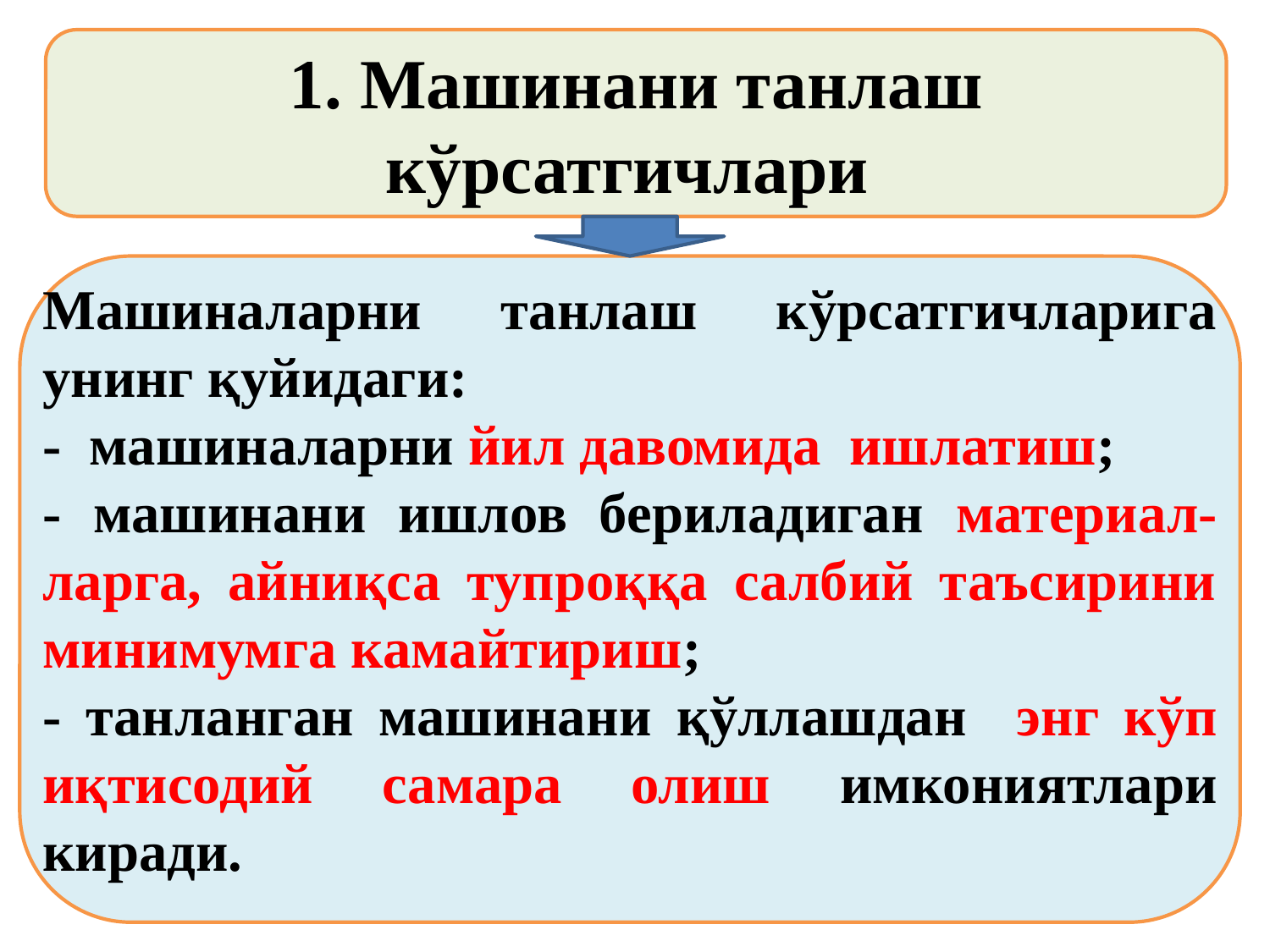

1. Машинани танлаш кўрсатгичлари

Машиналарни танлаш кўрсатгичларига унинг қуйидаги:
-  машиналарни йил давомида  ишлатиш;
- машинани ишлов бериладиган материал-ларга, айниқса тупроққа салбий таъсирини минимумга камайтириш;
- танланган машинани қўллашдан  энг кўп иқтисодий самара олиш имкониятлари киради.